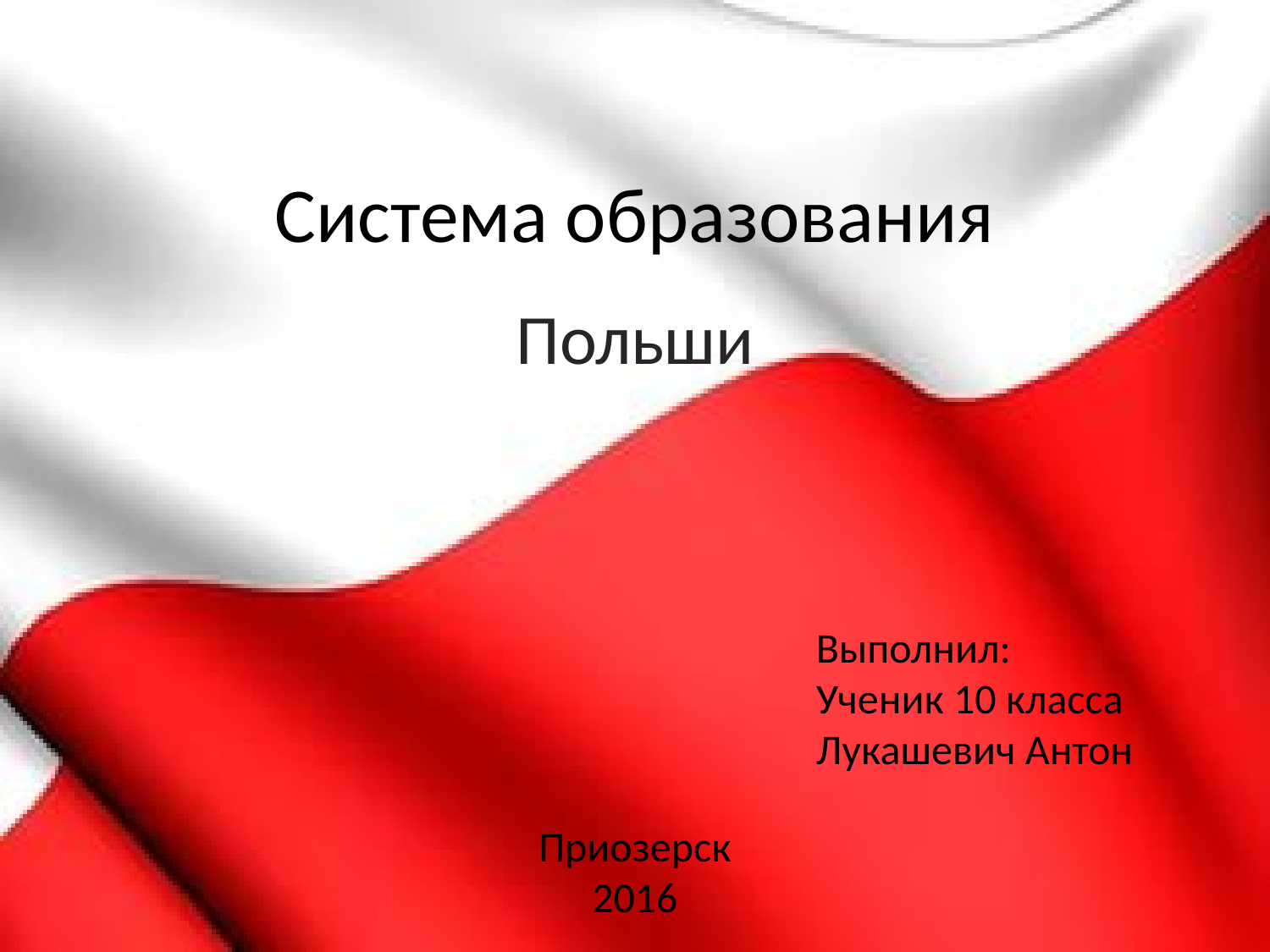

# Система образования
Польши
Выполнил:
Ученик 10 класса
Лукашевич Антон
Приозерск
2016